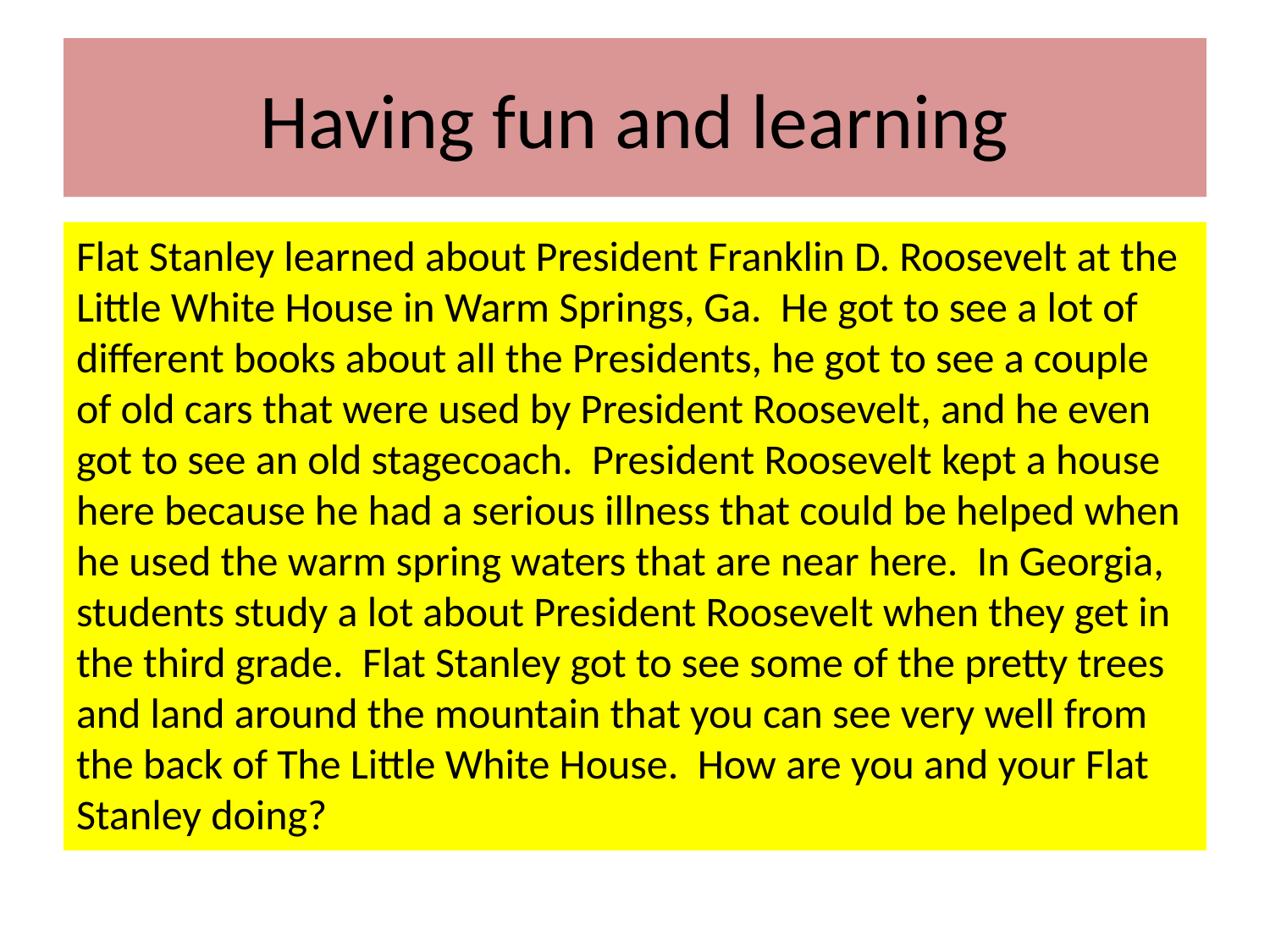

# Having fun and learning
Flat Stanley learned about President Franklin D. Roosevelt at the Little White House in Warm Springs, Ga.  He got to see a lot of different books about all the Presidents, he got to see a couple of old cars that were used by President Roosevelt, and he even got to see an old stagecoach.  President Roosevelt kept a house here because he had a serious illness that could be helped when he used the warm spring waters that are near here.  In Georgia, students study a lot about President Roosevelt when they get in the third grade.  Flat Stanley got to see some of the pretty trees and land around the mountain that you can see very well from the back of The Little White House.  How are you and your Flat Stanley doing?